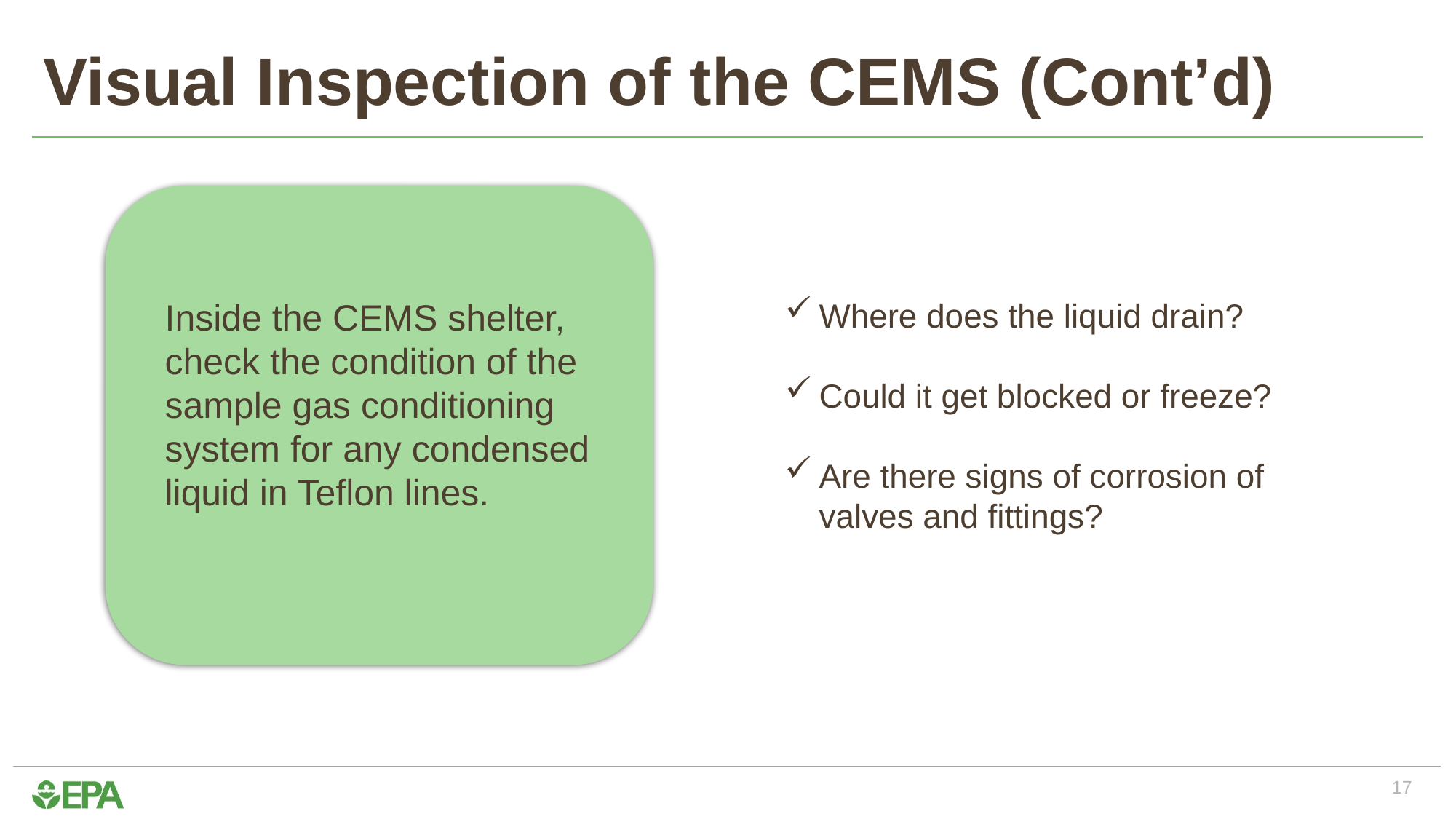

# Visual Inspection of the CEMS (Cont’d)

Inside the CEMS shelter, check the condition of the sample gas conditioning system for any condensed liquid in Teflon lines.

Where does the liquid drain?

Could it get blocked or freeze?

Are there signs of corrosion of valves and fittings?

17